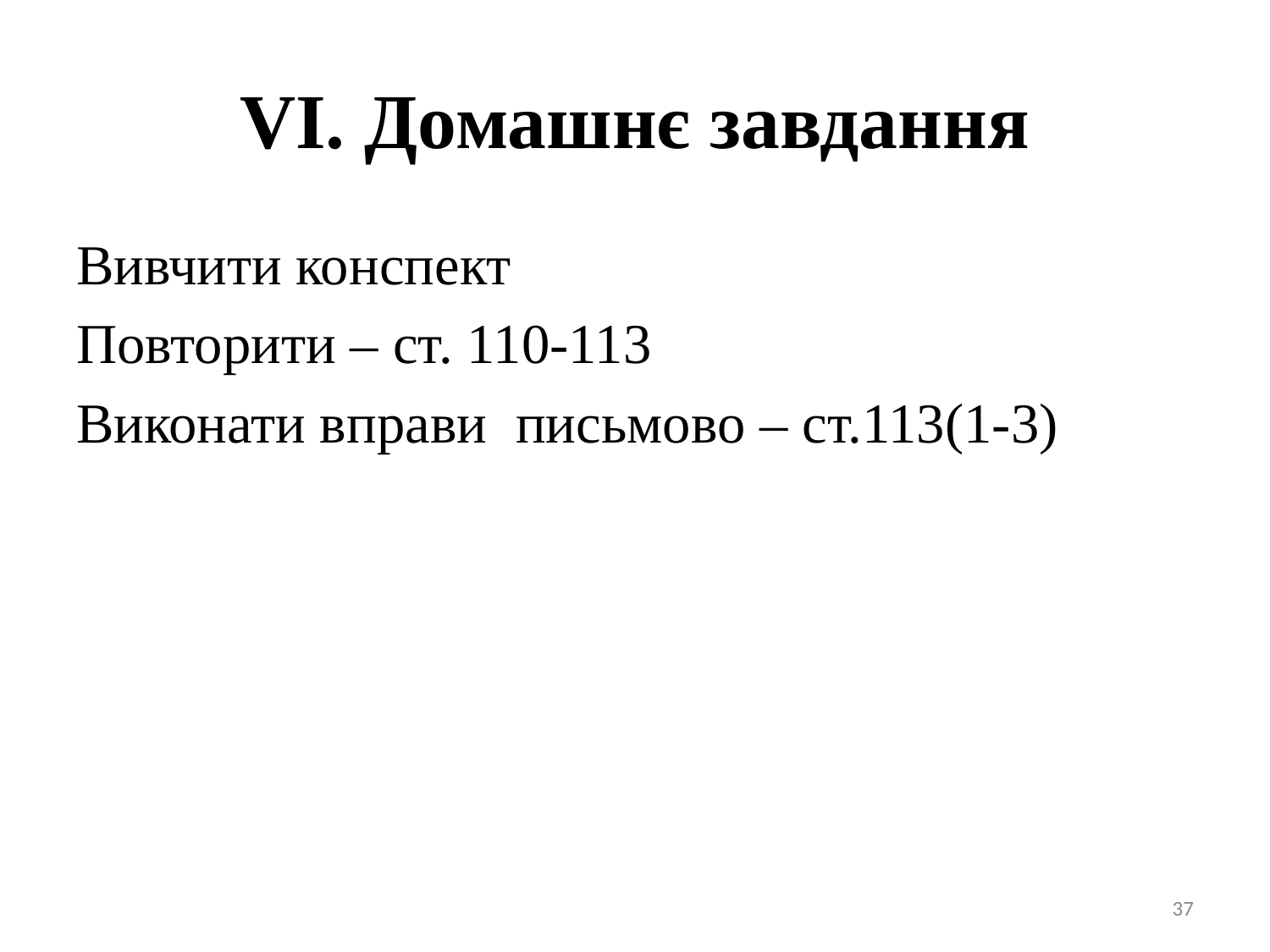

# VI. Домашнє завдання
Вивчити конспект
Повторити – ст. 110-113
Виконати вправи  письмово – ст.113(1-3)

37